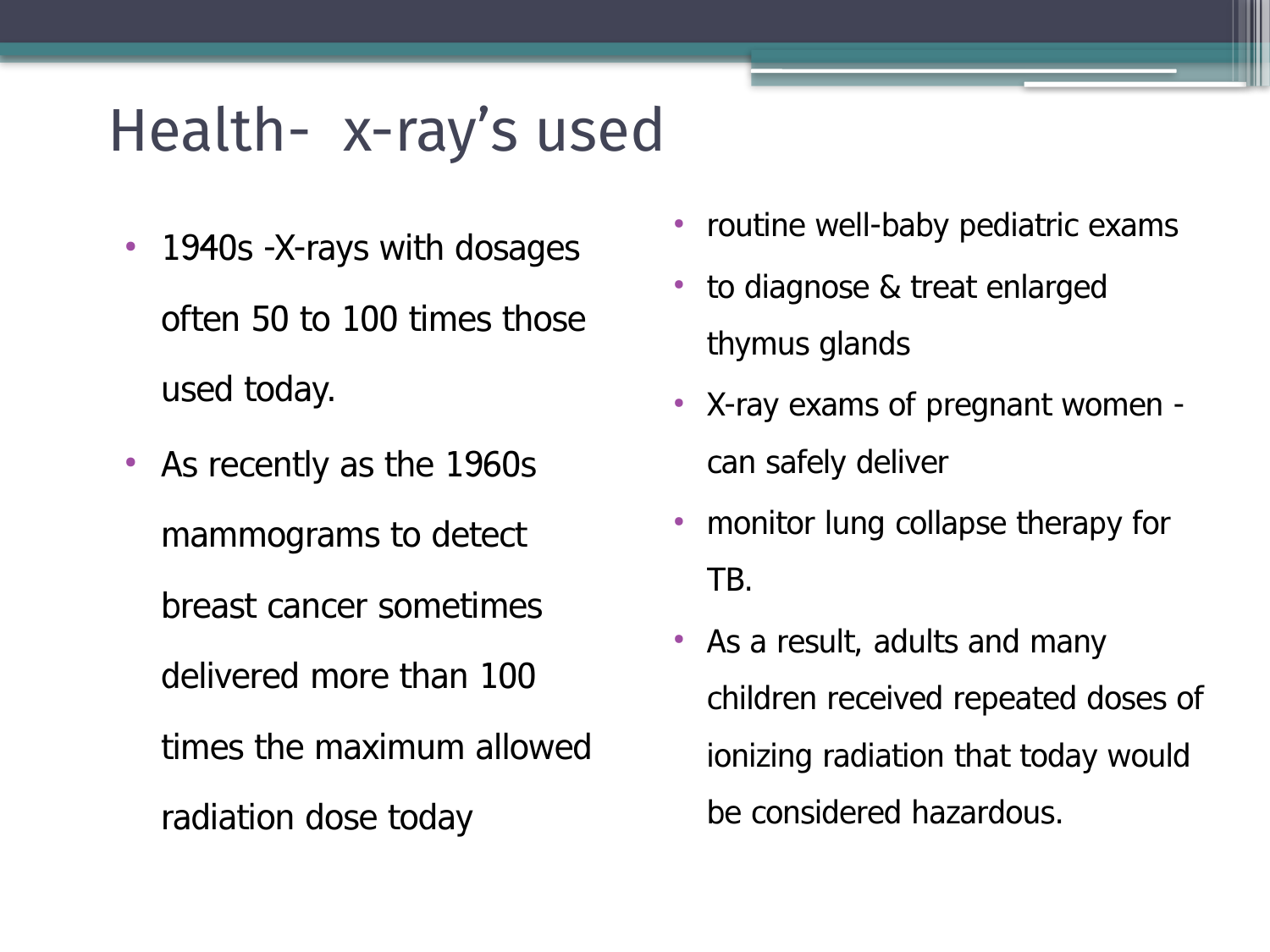

# Health-  x-ray’s used
routine well-baby pediatric exams
to diagnose & treat enlarged thymus glands
X-ray exams of pregnant women - can safely deliver
monitor lung collapse therapy for TB.
As a result, adults and many children received repeated doses of ionizing radiation that today would be considered hazardous.

1940s -X-rays with dosages often 50 to 100 times those used today.
As recently as the 1960s mammograms to detect breast cancer sometimes delivered more than 100 times the maximum allowed radiation dose today